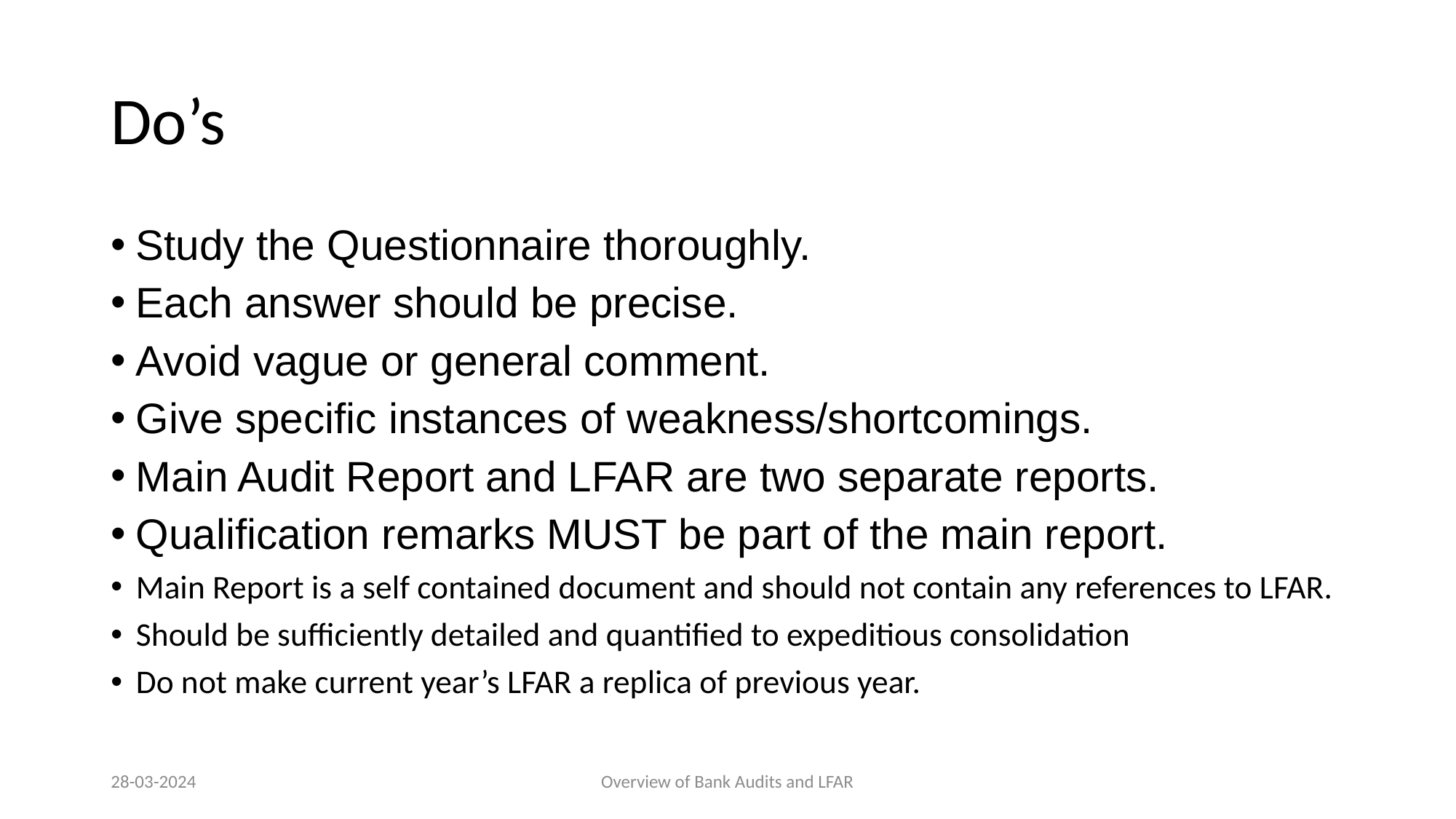

# Do’s
Study the Questionnaire thoroughly.
Each answer should be precise.
Avoid vague or general comment.
Give specific instances of weakness/shortcomings.
Main Audit Report and LFAR are two separate reports.
Qualification remarks MUST be part of the main report.
Main Report is a self contained document and should not contain any references to LFAR.
Should be sufficiently detailed and quantified to expeditious consolidation
Do not make current year’s LFAR a replica of previous year.
28-03-2024
Overview of Bank Audits and LFAR
4